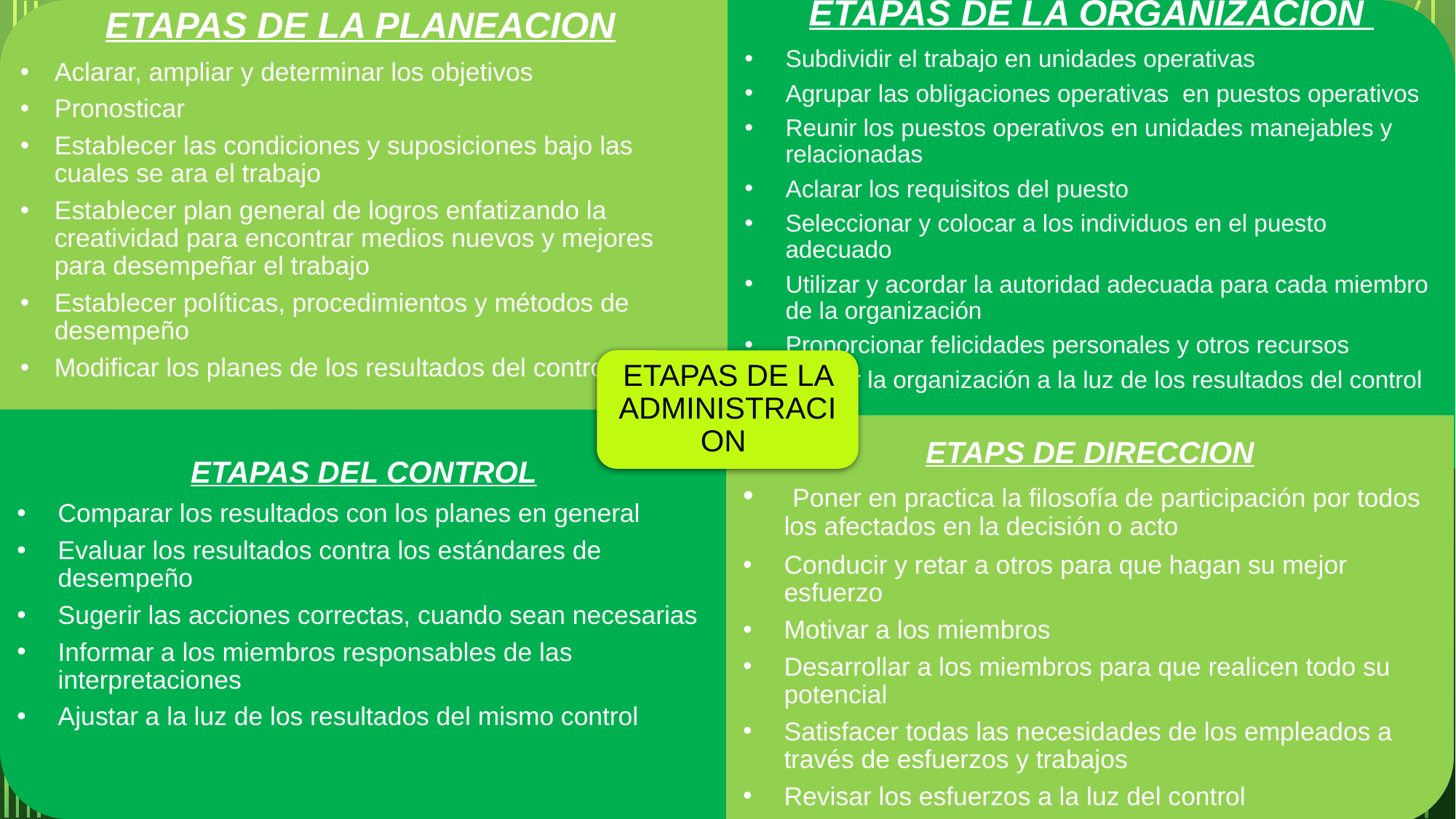

ETAPAS DE LA PLANEACION
Aclarar, ampliar y determinar los objetivos
Pronosticar
Establecer las condiciones y suposiciones bajo las cuales se ara el trabajo
Establecer plan general de logros enfatizando la creatividad para encontrar medios nuevos y mejores para desempeñar el trabajo
Establecer políticas, procedimientos y métodos de desempeño
Modificar los planes de los resultados del control

ETAPAS DE LA ORGANIZACIÓN
Subdividir el trabajo en unidades operativas
Agrupar las obligaciones operativas  en puestos operativos
Reunir los puestos operativos en unidades manejables y relacionadas
Aclarar los requisitos del puesto
Seleccionar y colocar a los individuos en el puesto adecuado
Utilizar y acordar la autoridad adecuada para cada miembro de la organización
Proporcionar felicidades personales y otros recursos
Ajustar la organización a la luz de los resultados del control

sdgsdgsdgvdggsg

ETAPAS DE LA ADMINISTRACION

ETAPAS DEL CONTROL
Comparar los resultados con los planes en general
Evaluar los resultados contra los estándares de desempeño
Sugerir las acciones correctas, cuando sean necesarias
Informar a los miembros responsables de las interpretaciones
Ajustar a la luz de los resultados del mismo control

ETAPS DE DIRECCION
 Poner en practica la filosofía de participación por todos los afectados en la decisión o acto
Conducir y retar a otros para que hagan su mejor esfuerzo
Motivar a los miembros
Desarrollar a los miembros para que realicen todo su potencial
Satisfacer todas las necesidades de los empleados a través de esfuerzos y trabajos
Revisar los esfuerzos a la luz del control